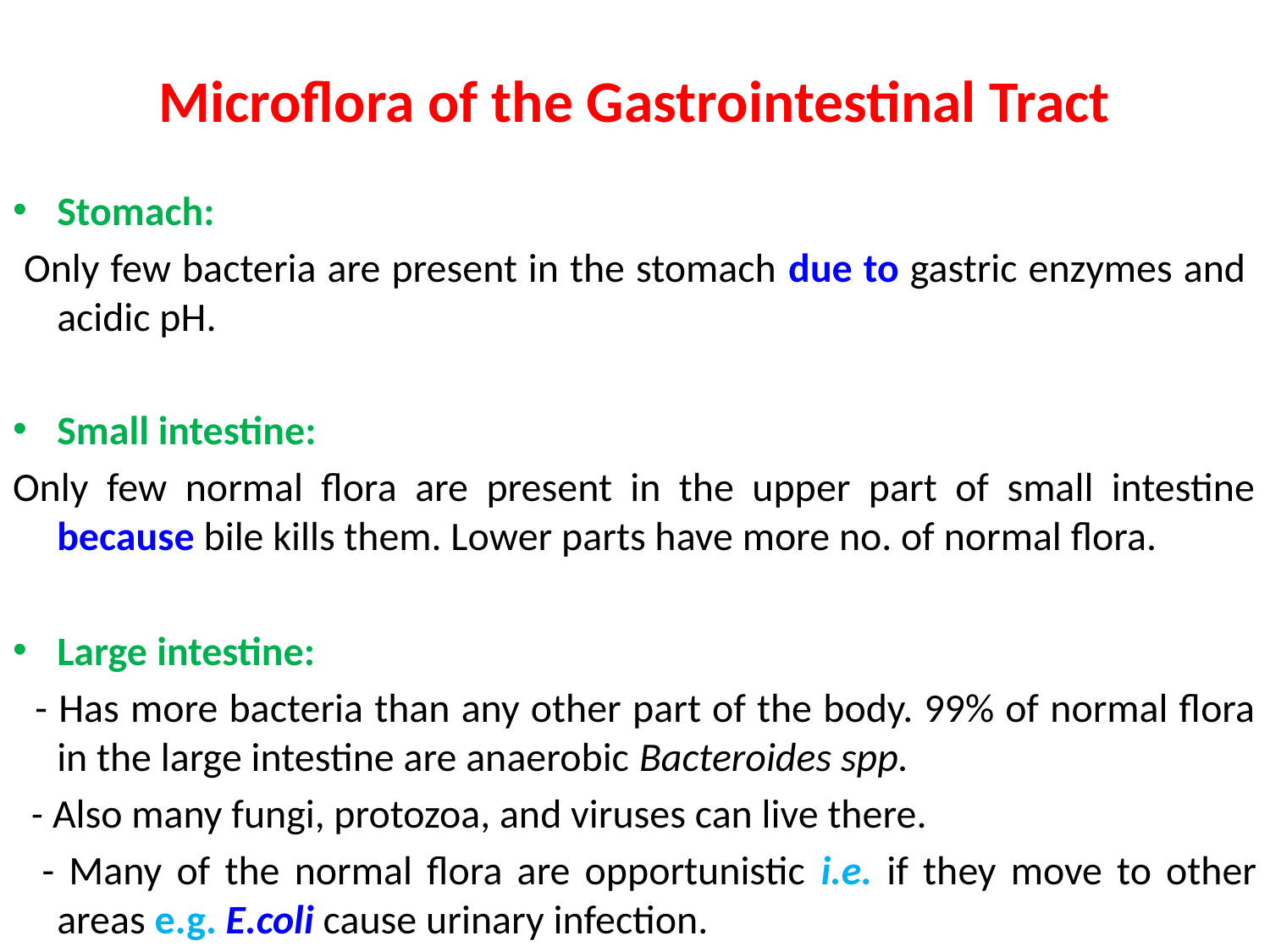

# Microflora of the Gastrointestinal Tract
Stomach:
 Only few bacteria are present in the stomach due to gastric enzymes and  acidic pH.

Small intestine:
Only few normal flora are present in the upper part of small intestine because bile kills them. Lower parts have more no. of normal flora.

Large intestine:
  - Has more bacteria than any other part of the body. 99% of normal flora in the large intestine are anaerobic Bacteroides spp.
  - Also many fungi, protozoa, and viruses can live there.
  - Many of the normal flora are opportunistic i.e. if they move to other areas e.g. E.coli cause urinary infection.